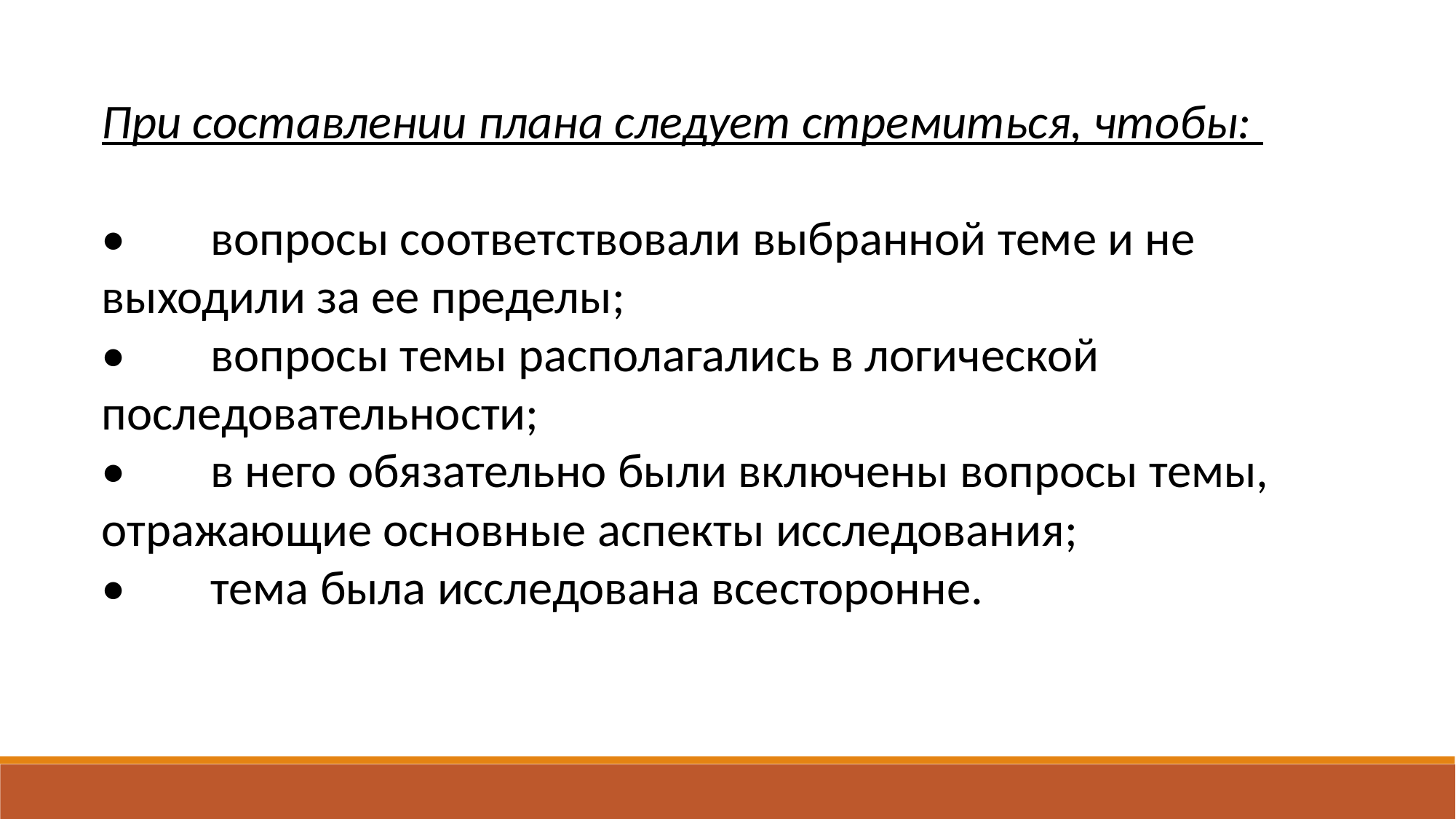

При составлении плана следует стремиться, чтобы:

•	вопросы соответствовали выбранной теме и не выходили за ее пределы;
•	вопросы темы располагались в логической последовательности;
•	в него обязательно были включены вопросы темы, отражающие основные аспекты исследования;
•	тема была исследована всесторонне.